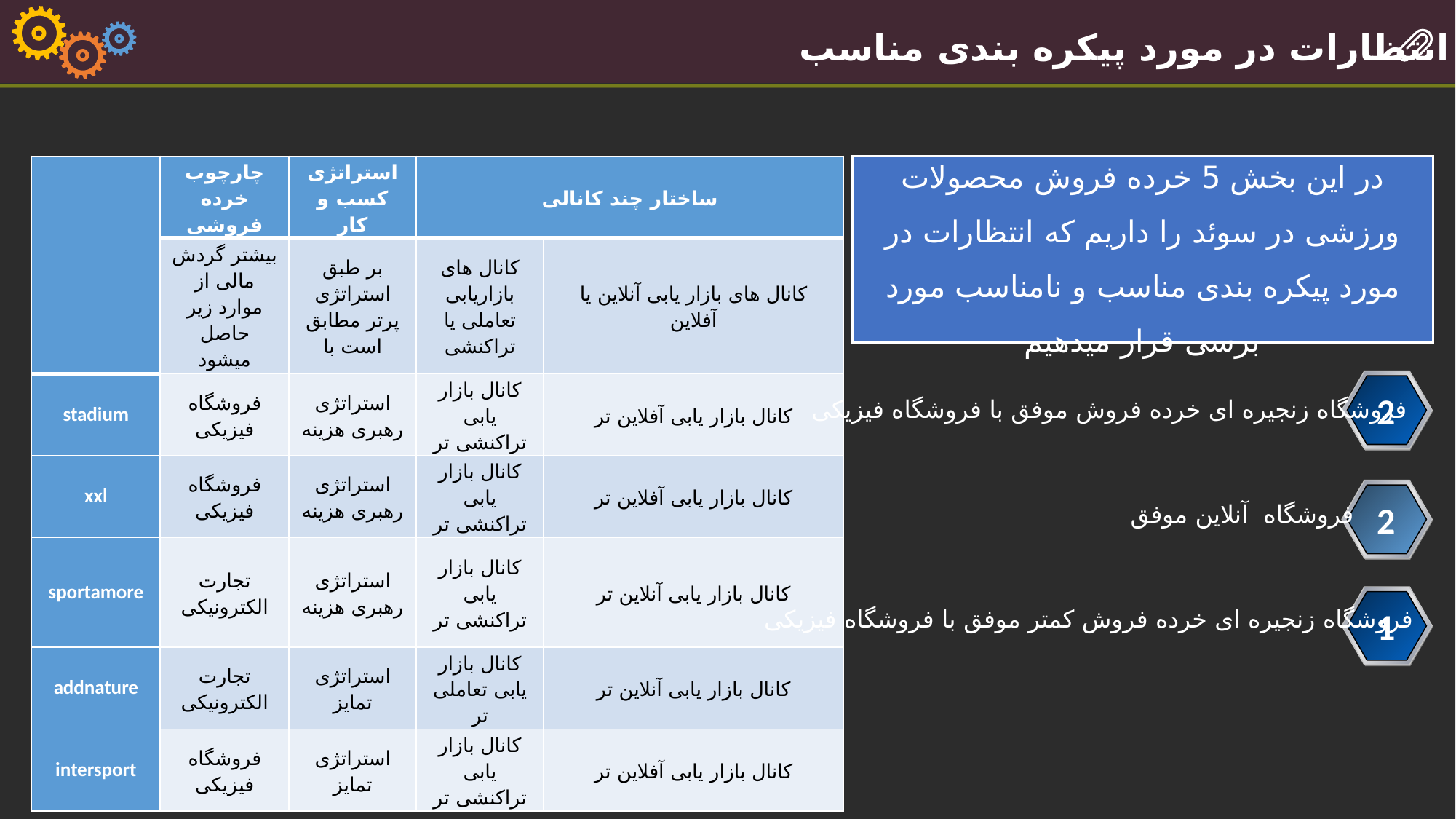

انتظارات در مورد پیکره بندی مناسب

در این بخش 5 خرده فروش محصولات ورزشی در سوئد را داریم که انتظارات در مورد پیکره بندی مناسب و نامناسب مورد برسی قرار میدهیم
|  | چارچوب خرده فروشی | استراتژی کسب و کار | ساختار چند کانالی |  |
| --- | --- | --- | --- | --- |
|  | بیشتر گردش مالی از موارد زیر حاصل میشود | بر طبق استراتژی پرتر مطابق است با | کانال های بازاریابی تعاملی یا تراکنشی | کانال های بازار یابی آنلاین یا آفلاین |
| stadium | فروشگاه فیزیکی | استراتژی رهبری هزینه | کانال بازار یابی تراکنشی تر | کانال بازار یابی آفلاین تر |
| xxl | فروشگاه فیزیکی | استراتژی رهبری هزینه | کانال بازار یابی تراکنشی تر | کانال بازار یابی آفلاین تر |
| sportamore | تجارت الکترونیکی | استراتژی رهبری هزینه | کانال بازار یابی تراکنشی تر | کانال بازار یابی آنلاین تر |
| addnature | تجارت الکترونیکی | استراتژی تمایز | کانال بازار یابی تعاملی تر | کانال بازار یابی آنلاین تر |
| intersport | فروشگاه فیزیکی | استراتژی تمایز | کانال بازار یابی تراکنشی تر | کانال بازار یابی آفلاین تر |

2
فروشگاه زنجیره ای خرده فروش موفق با فروشگاه فیزیکی

2
فروشگاه  آنلاین موفق

فروشگاه زنجیره ای خرده فروش کمتر موفق با فروشگاه فیزیکی
1